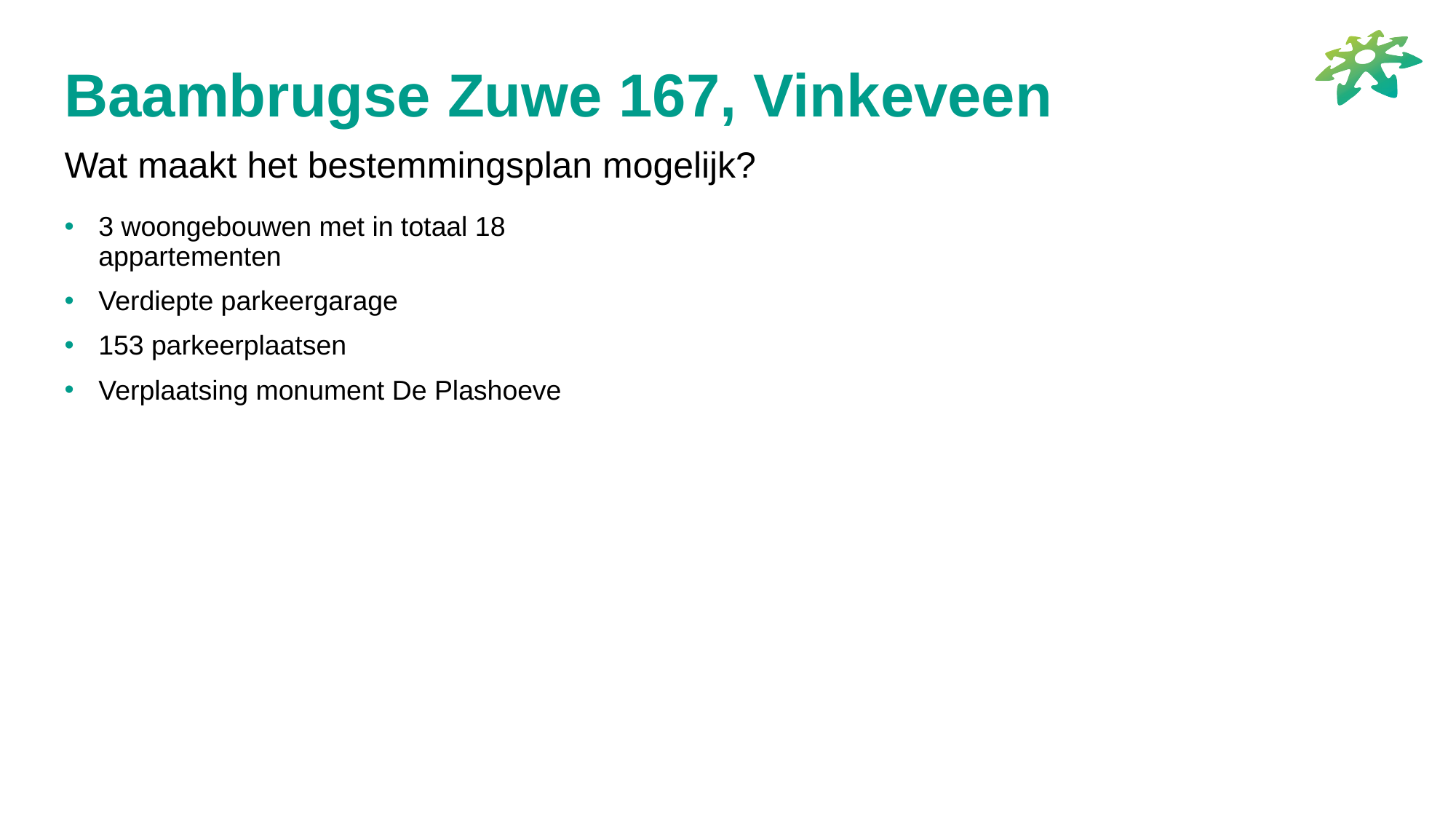

# Baambrugse Zuwe 167, Vinkeveen
Wat maakt het bestemmingsplan mogelijk?
3 woongebouwen met in totaal 18 appartementen
Verdiepte parkeergarage
153 parkeerplaatsen
Verplaatsing monument De Plashoeve